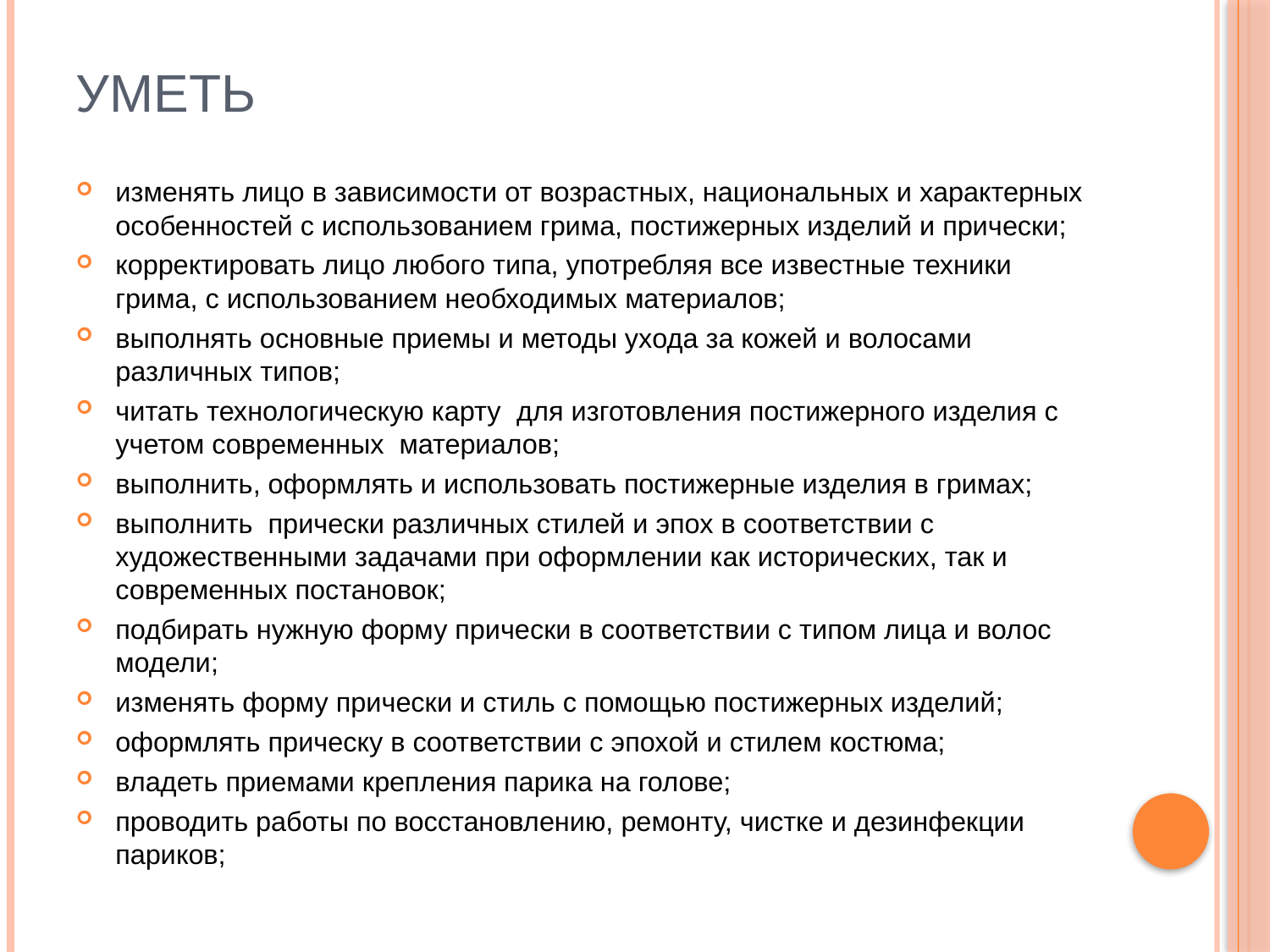

# Уметь
изменять лицо в зависимости от возрастных, национальных и характерных особенностей с использованием грима, постижерных изделий и прически;
корректировать лицо любого типа, употребляя все известные техники грима, с использованием необходимых материалов;
выполнять основные приемы и методы ухода за кожей и волосами различных типов;
читать технологическую карту  для изготовления постижерного изделия с учетом современных  материалов;
выполнить, оформлять и использовать постижерные изделия в гримах;
выполнить  прически различных стилей и эпох в соответствии с художественными задачами при оформлении как исторических, так и современных постановок;
подбирать нужную форму прически в соответствии с типом лица и волос модели;
изменять форму прически и стиль с помощью постижерных изделий;
оформлять прическу в соответствии с эпохой и стилем костюма;
владеть приемами крепления парика на голове;
проводить работы по восстановлению, ремонту, чистке и дезинфекции париков;